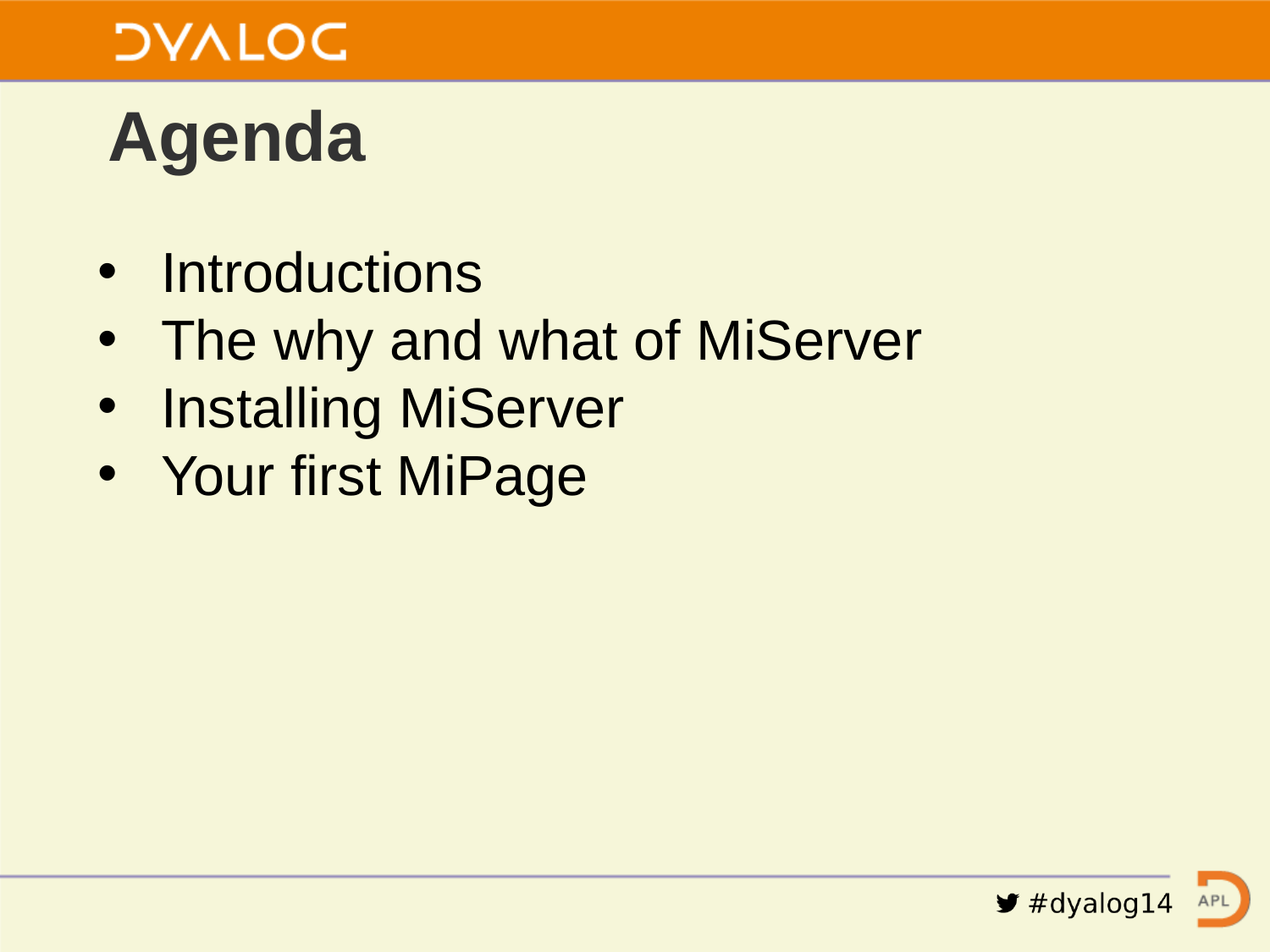

# Agenda
Introductions
The why and what of MiServer
Installing MiServer
Your first MiPage